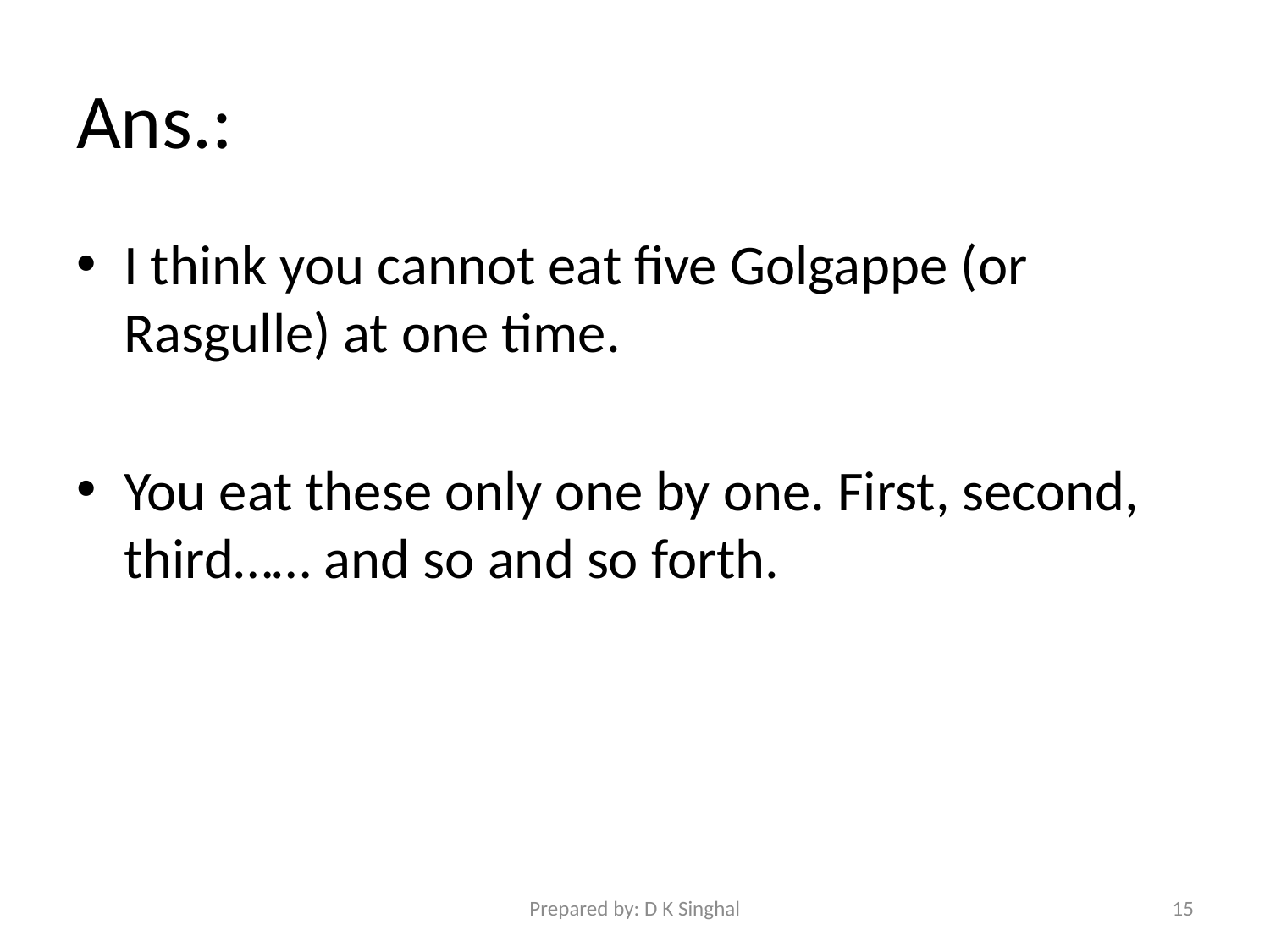

# Ans.:
I think you cannot eat five Golgappe (or Rasgulle) at one time.

You eat these only one by one. First, second, third…… and so and so forth.
Prepared by: D K Singhal
15